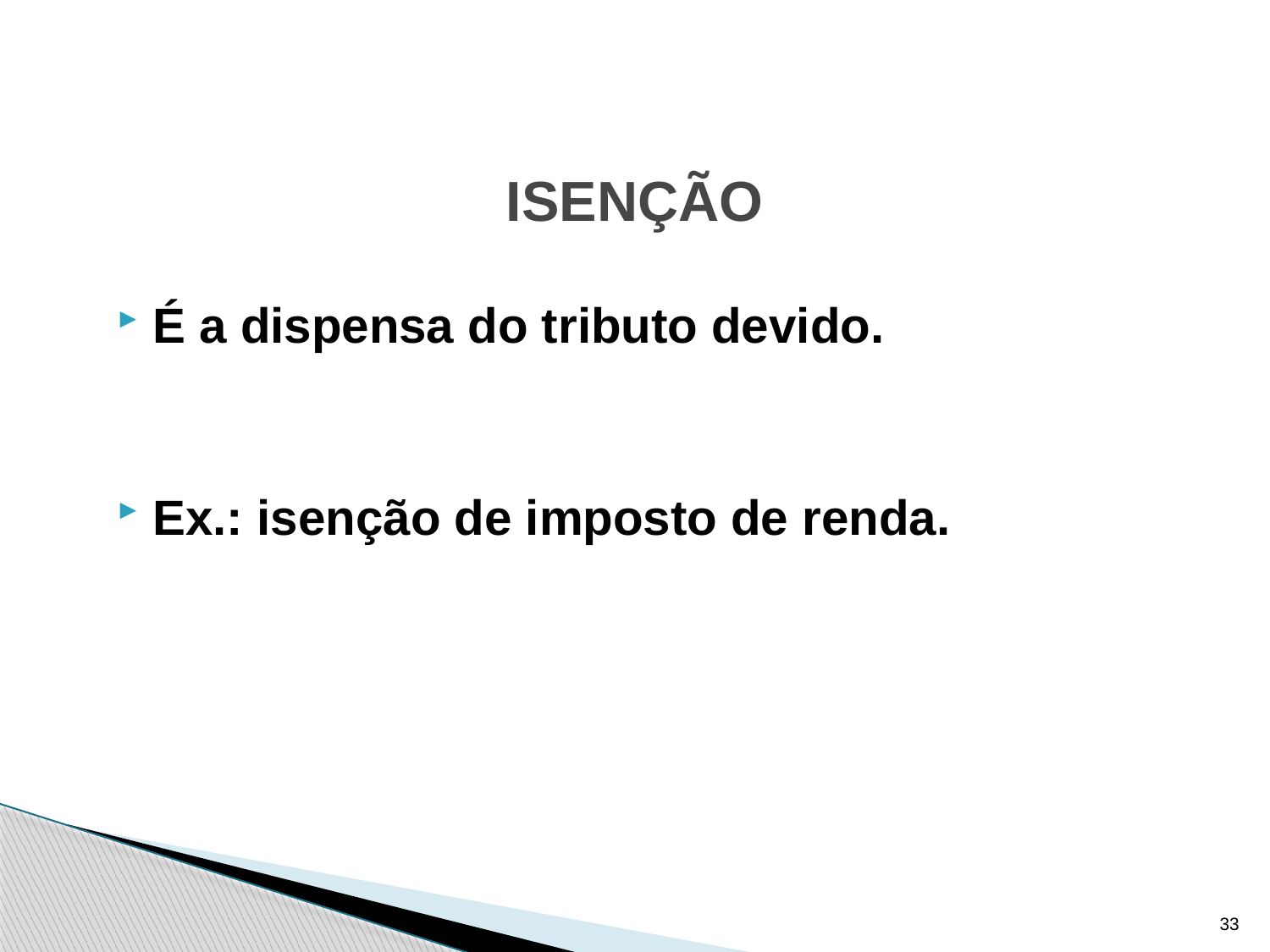

# ISENÇÃO
É a dispensa do tributo devido.

Ex.: isenção de imposto de renda.

33